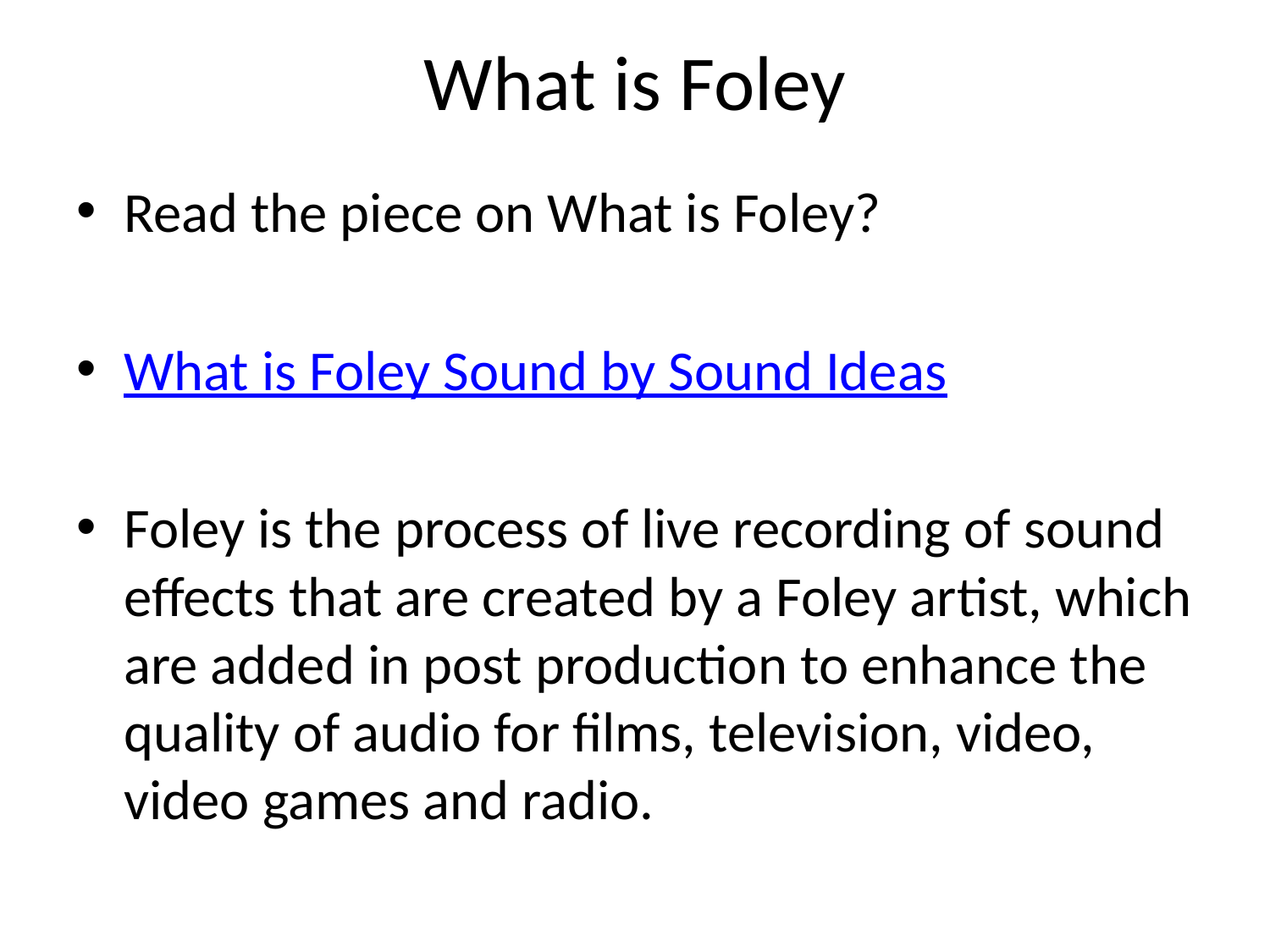

# What is Foley
Read the piece on What is Foley?

What is Foley Sound by Sound Ideas

Foley is the process of live recording of sound effects that are created by a Foley artist, which are added in post production to enhance the quality of audio for films, television, video, video games and radio.